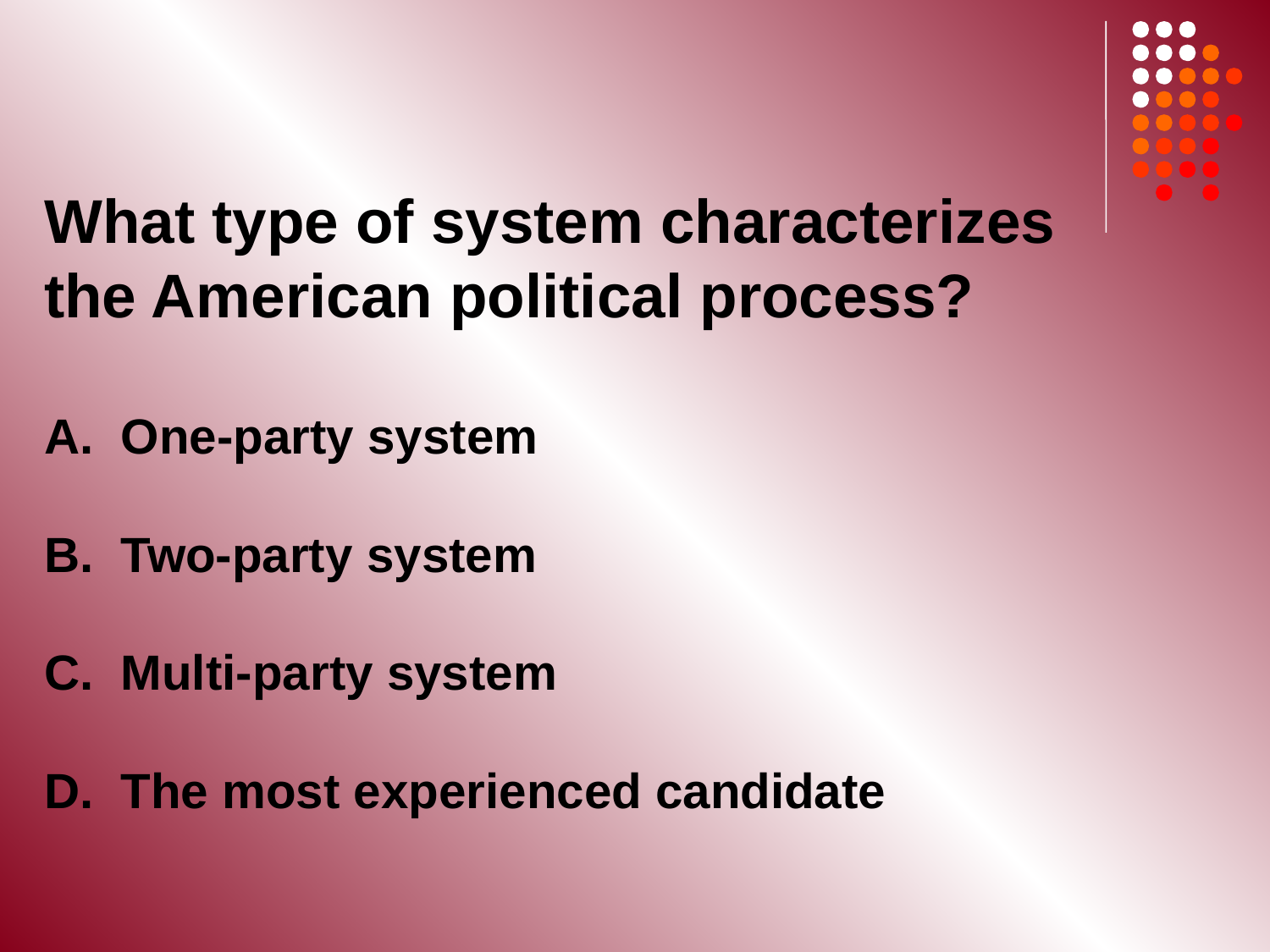

What type of system characterizes the American political process?
A.  One-party system
B.  Two-party system
C.  Multi-party system
D.  The most experienced candidate